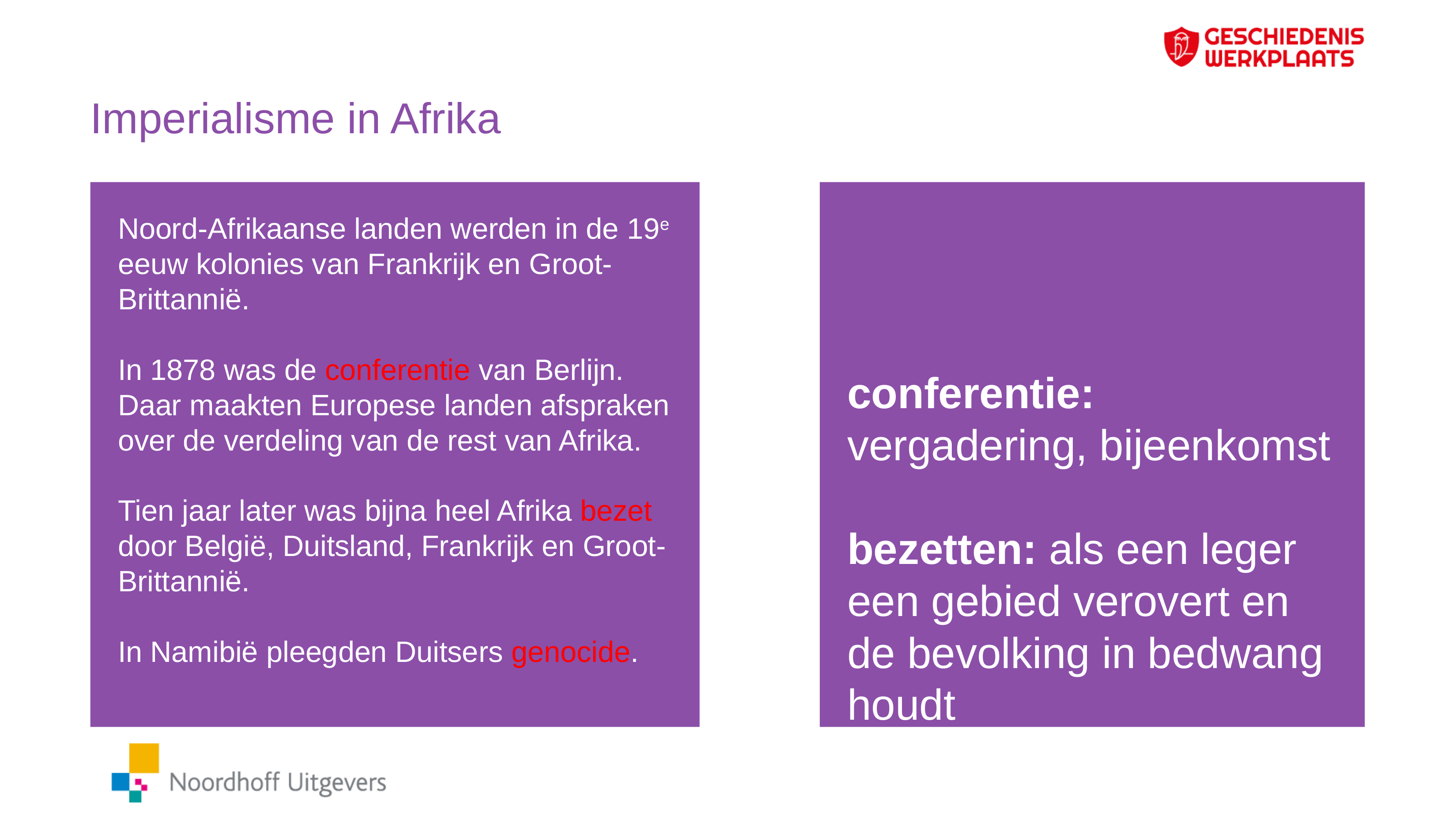

# Imperialisme in Afrika
Noord-Afrikaanse landen werden in de 19e eeuw kolonies van Frankrijk en Groot-Brittannië.

In 1878 was de conferentie van Berlijn. Daar maakten Europese landen afspraken over de verdeling van de rest van Afrika.

Tien jaar later was bijna heel Afrika bezet door België, Duitsland, Frankrijk en Groot-Brittannië.

In Namibië pleegden Duitsers genocide.

conferentie: vergadering, bijeenkomst

bezetten: als een leger een gebied verovert en de bevolking in bedwang houdt

genocide: volgens een plan vermoorden van een volk of bevolkingsgroep